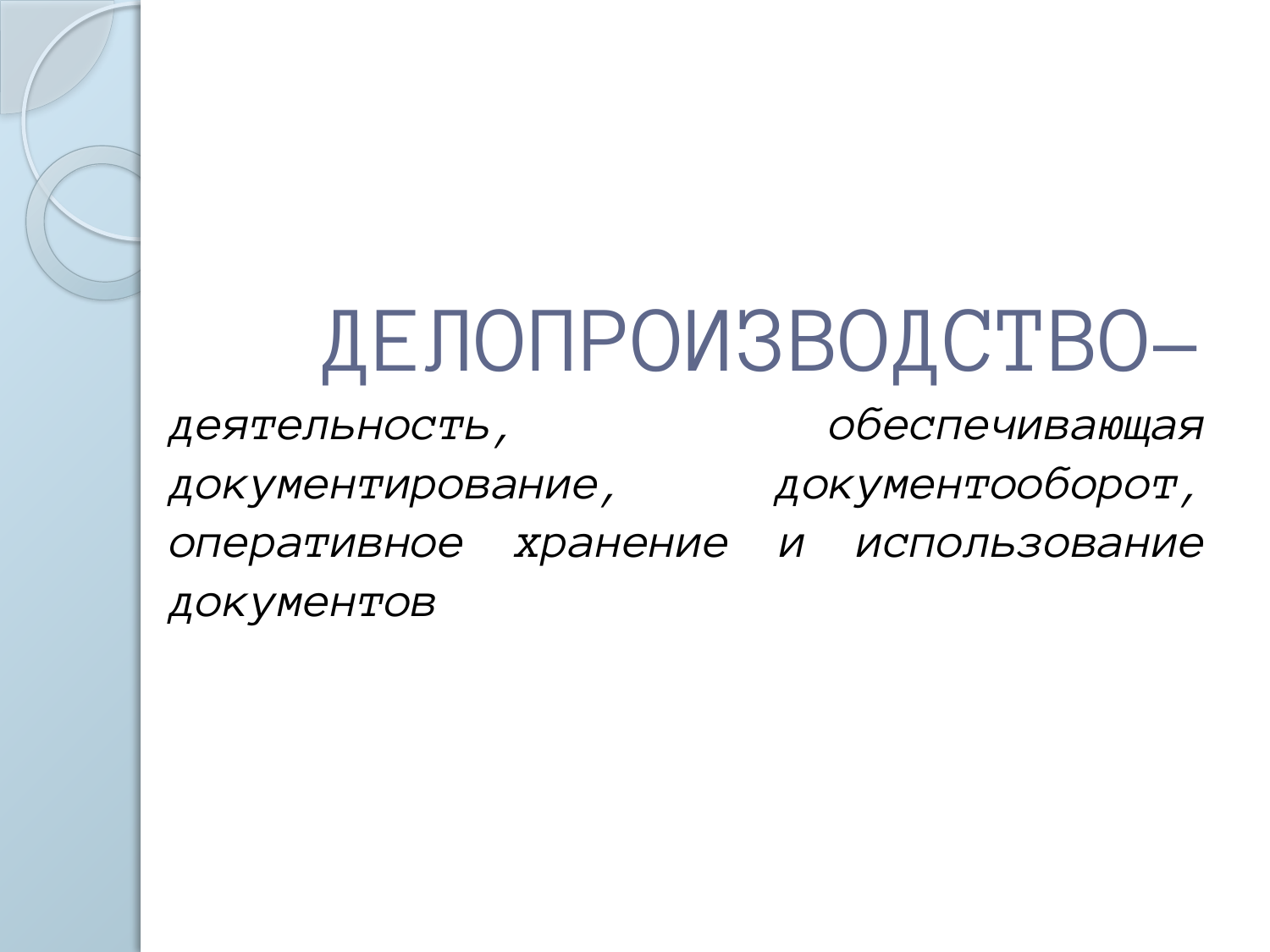

# ДЕЛОПРОИЗВОДСТВО- деятельность, обеспечивающая документирование, документооборот, оперативное хранение и использование документов